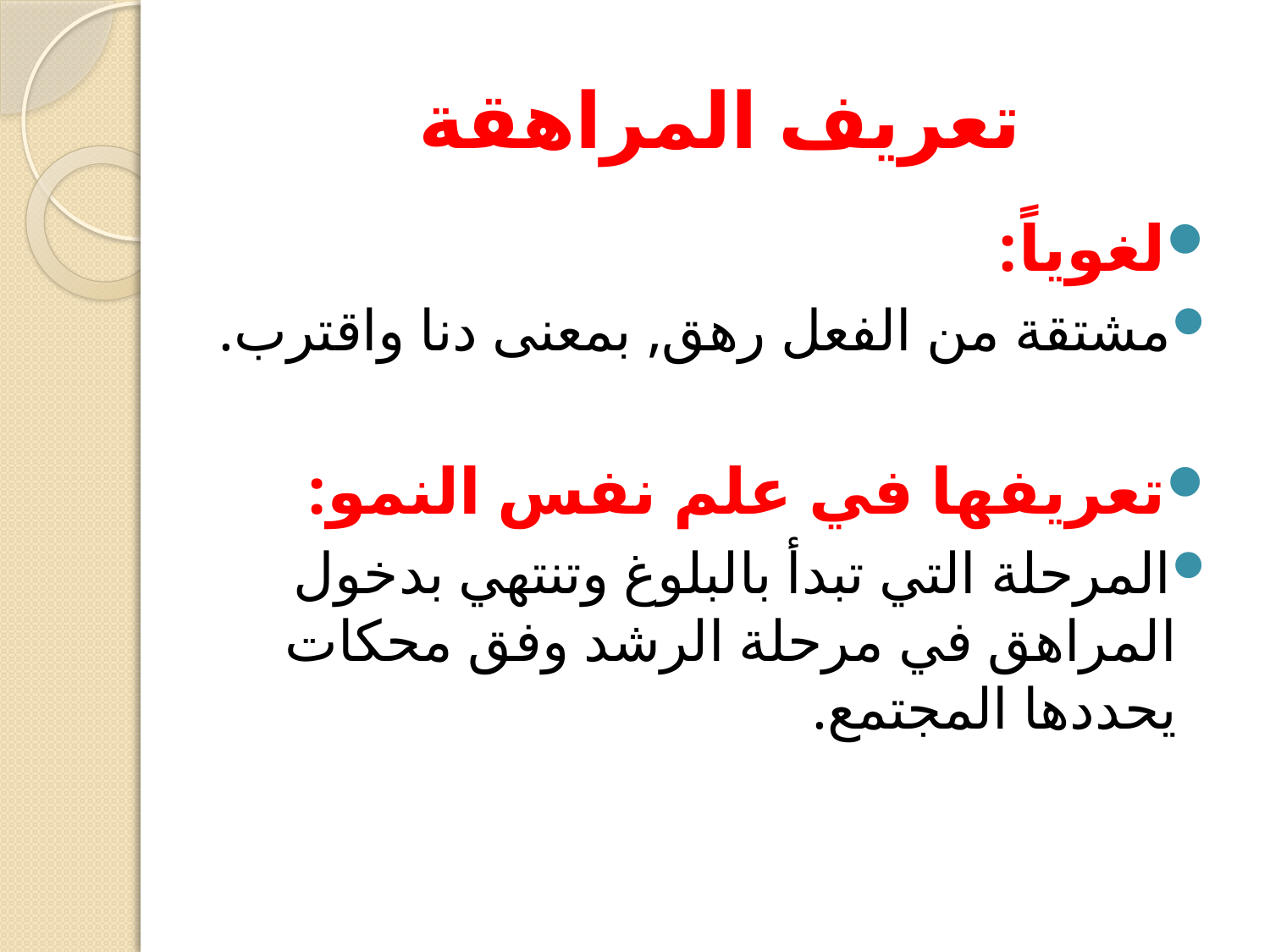

# تعريف المراهقة
لغوياً:
مشتقة من الفعل رهق, بمعنى دنا واقترب.

تعريفها في علم نفس النمو:
المرحلة التي تبدأ بالبلوغ وتنتهي بدخول المراهق في مرحلة الرشد وفق محكات يحددها المجتمع.